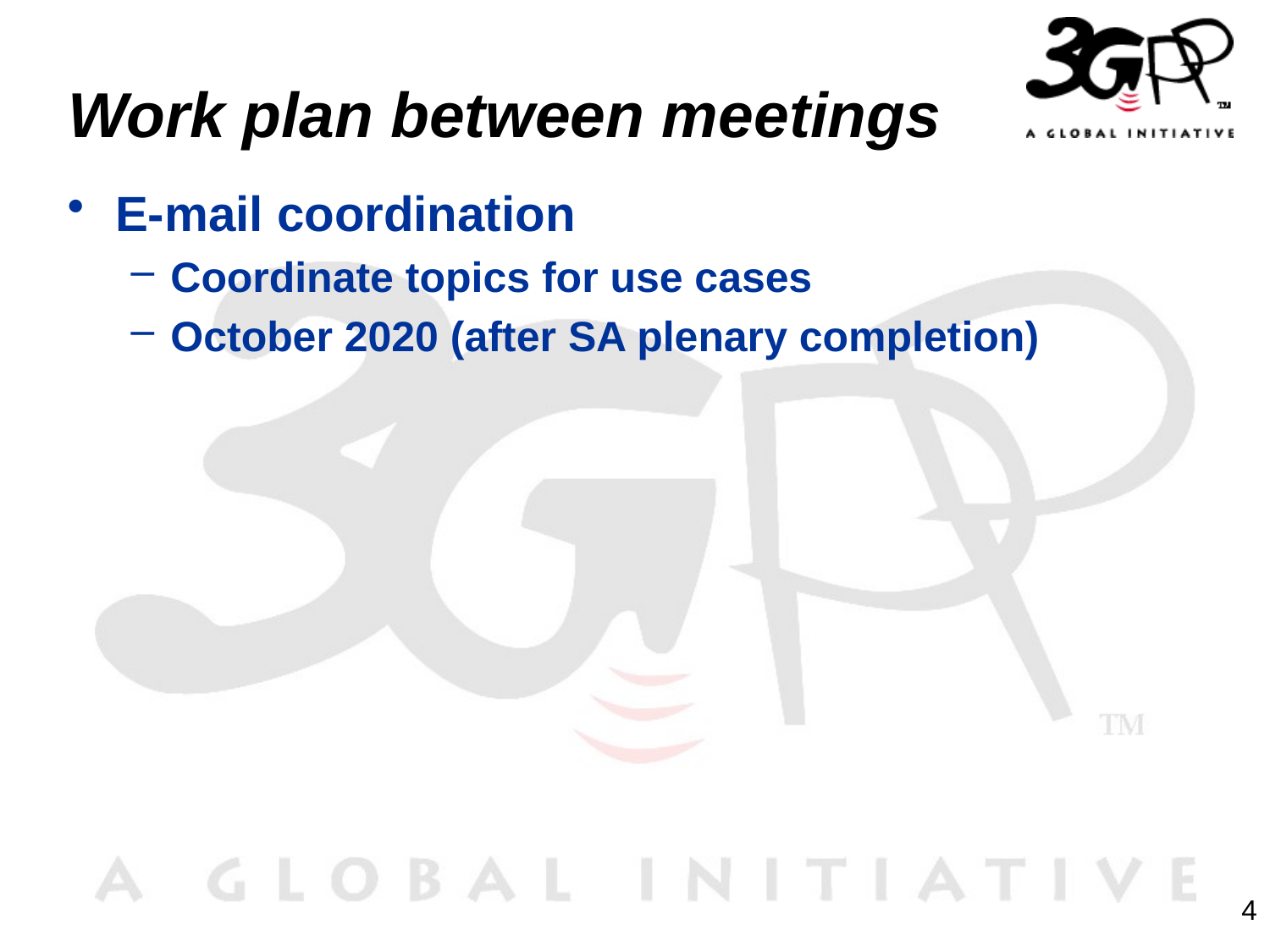

# Work plan between meetings
E-mail coordination
Coordinate topics for use cases
October 2020 (after SA plenary completion)

4